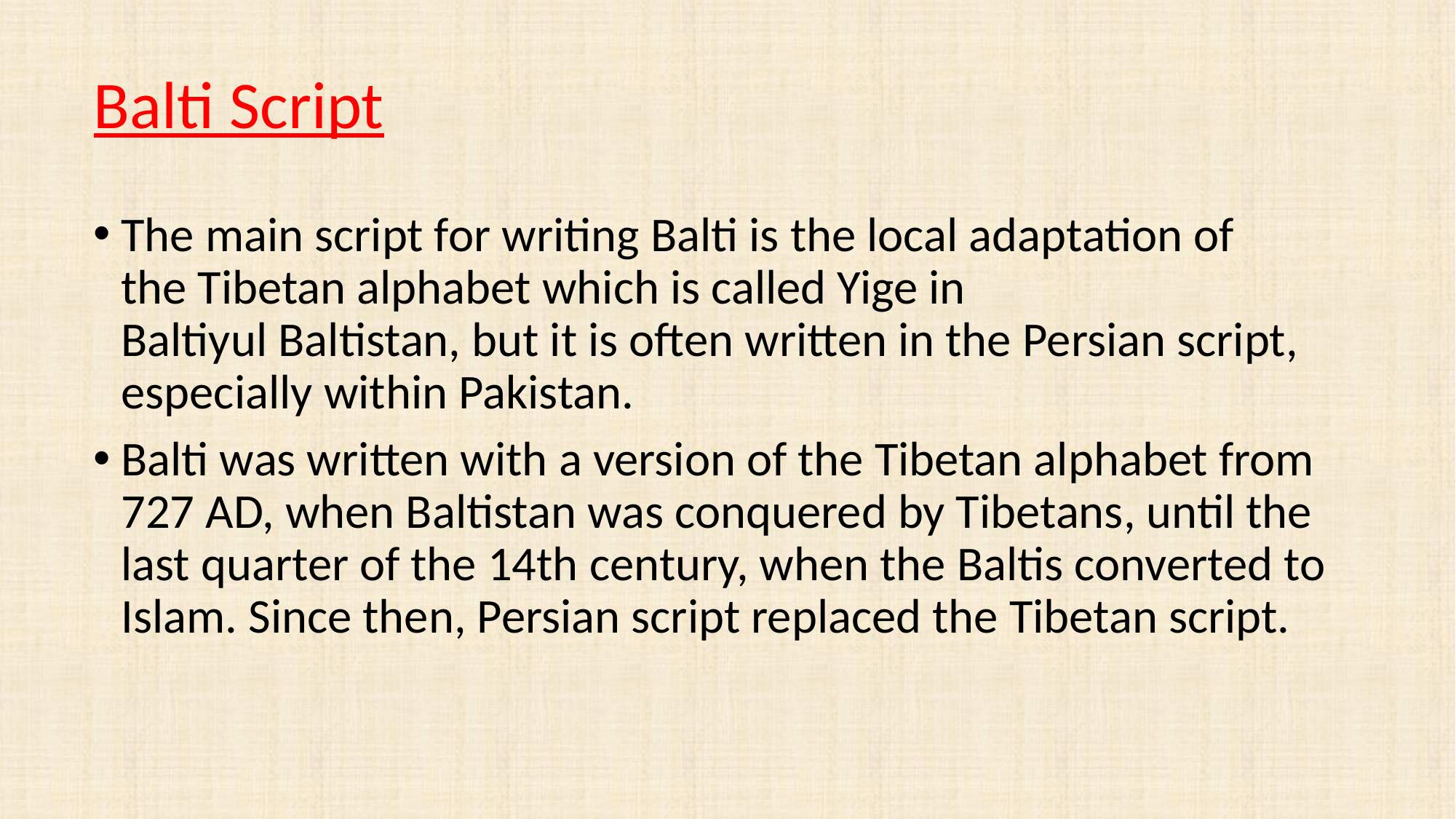

# Balti Script
The main script for writing Balti is the local adaptation of the Tibetan alphabet which is called Yige in Baltiyul Baltistan, but it is often written in the Persian script, especially within Pakistan.
Balti was written with a version of the Tibetan alphabet from 727 AD, when Baltistan was conquered by Tibetans, until the last quarter of the 14th century, when the Baltis converted to Islam. Since then, Persian script replaced the Tibetan script.